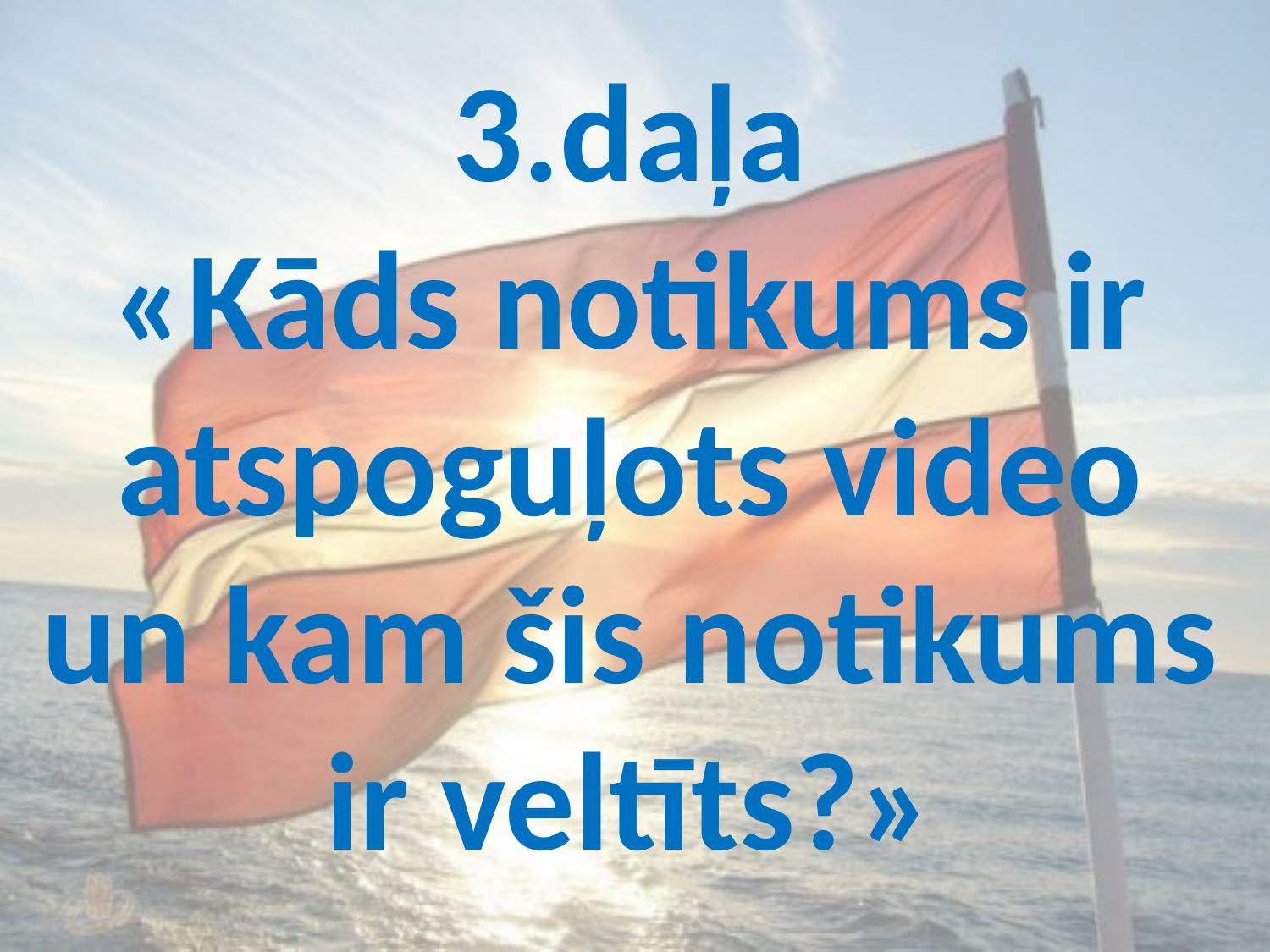

3.daļa
«Kāds notikums ir atspoguļots video un kam šis notikums ir veltīts?»